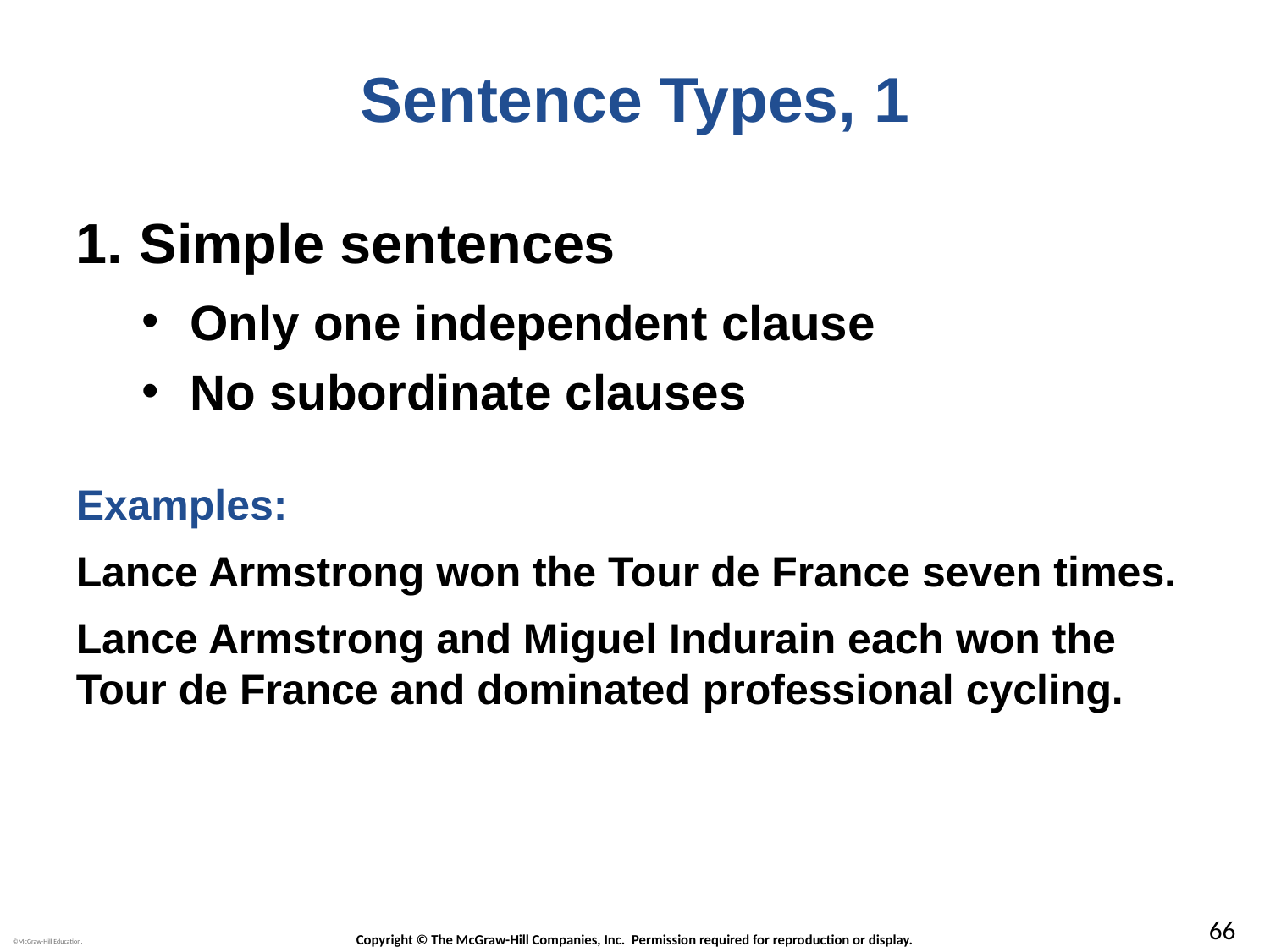

# Sentence Types, 1
Simple sentences
Only one independent clause
No subordinate clauses
Examples:
Lance Armstrong won the Tour de France seven times.
Lance Armstrong and Miguel Indurain each won the Tour de France and dominated professional cycling.